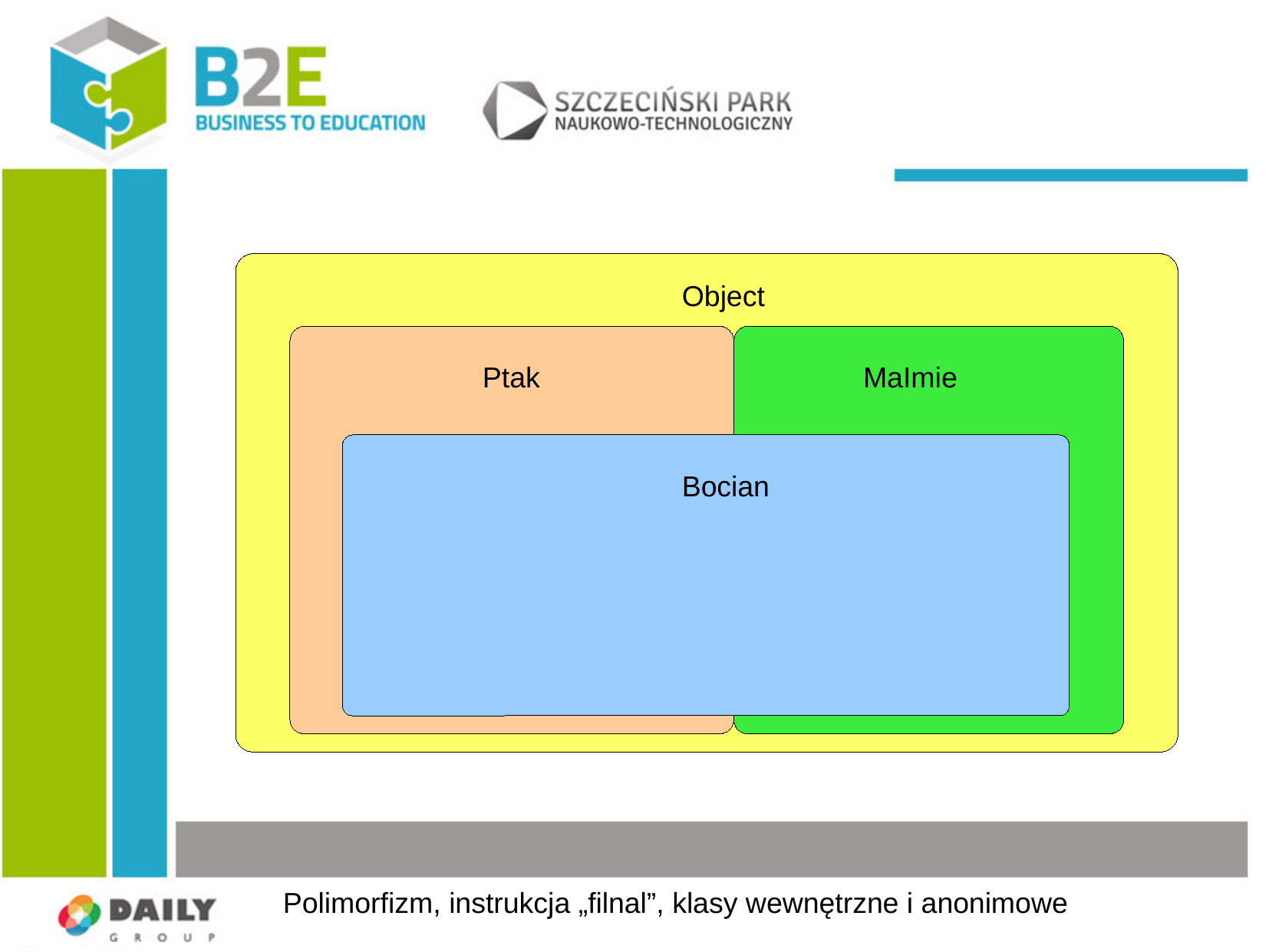

Object

Ptak
MaImie

Bocian
Polimorfizm, instrukcja „filnal”, klasy wewnętrzne i anonimowe